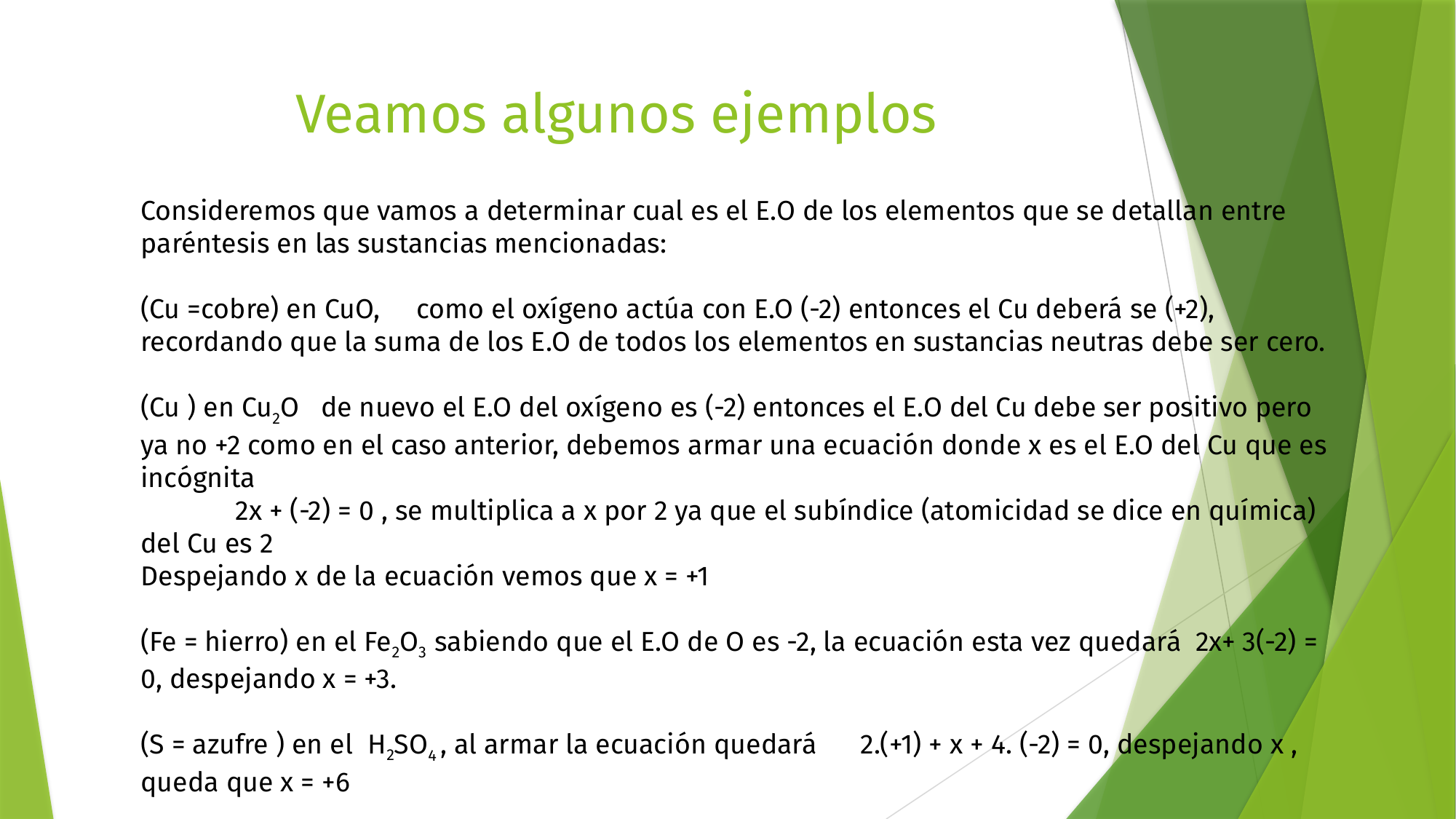

# Veamos algunos ejemplos
Consideremos que vamos a determinar cual es el E.O de los elementos que se detallan entre paréntesis en las sustancias mencionadas:

(Cu =cobre) en CuO,     como el oxígeno actúa con E.O (-2) entonces el Cu deberá se (+2), recordando que la suma de los E.O de todos los elementos en sustancias neutras debe ser cero.

(Cu ) en Cu2O   de nuevo el E.O del oxígeno es (-2) entonces el E.O del Cu debe ser positivo pero ya no +2 como en el caso anterior, debemos armar una ecuación donde x es el E.O del Cu que es incógnita
             2x + (-2) = 0 , se multiplica a x por 2 ya que el subíndice (atomicidad se dice en química) del Cu es 2
Despejando x de la ecuación vemos que x = +1

(Fe = hierro) en el Fe2O3  sabiendo que el E.O de O es -2, la ecuación esta vez quedará  2x+ 3(-2) = 0, despejando x = +3.

(S = azufre ) en el  H2SO4 , al armar la ecuación quedará      2.(+1) + x + 4. (-2) = 0, despejando x , queda que x = +6